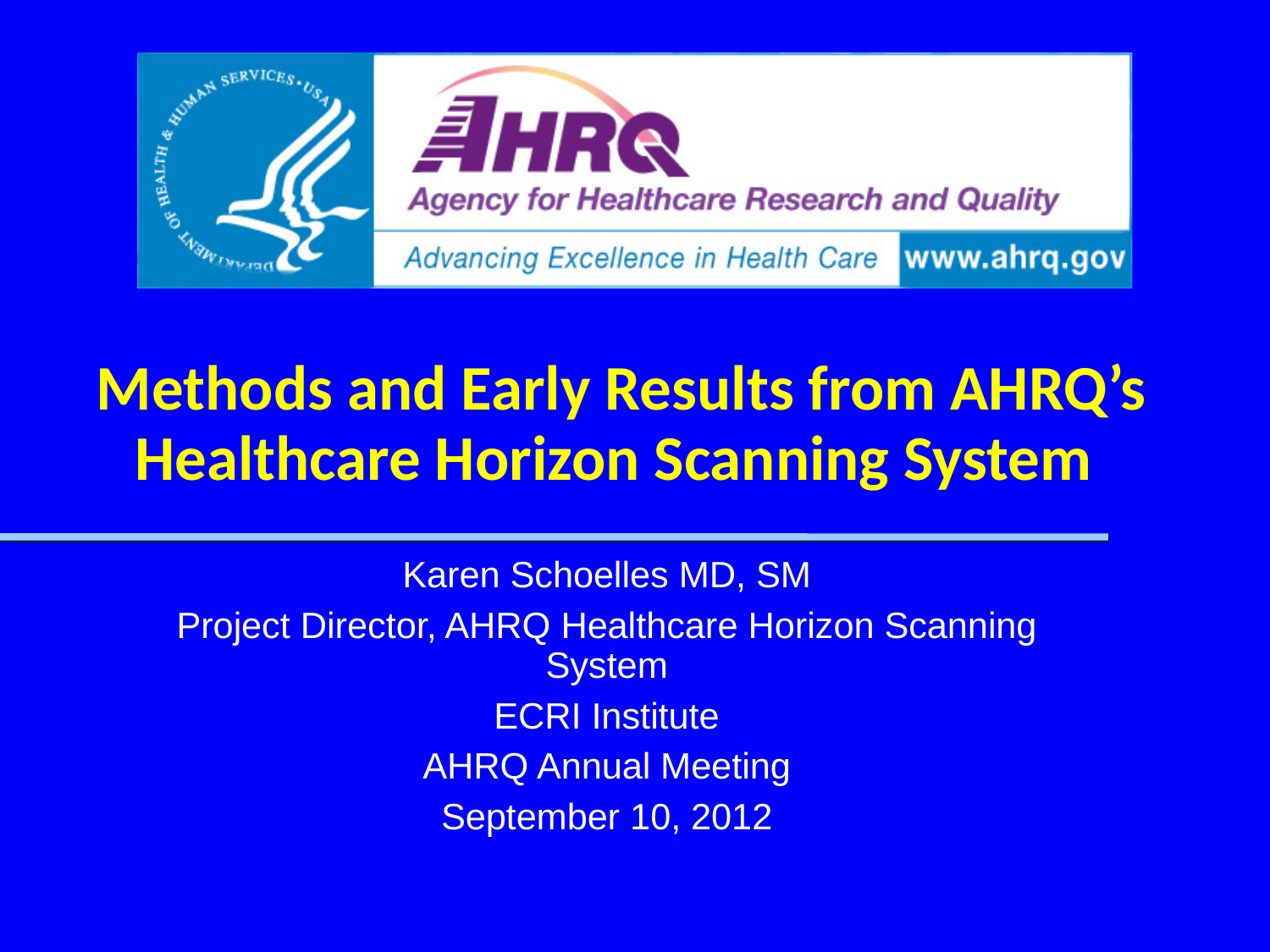

# Methods and Early Results from AHRQ’s Healthcare Horizon Scanning System
Karen Schoelles MD, SM
Project Director, AHRQ Healthcare Horizon Scanning System
ECRI Institute
AHRQ Annual Meeting
September 10, 2012